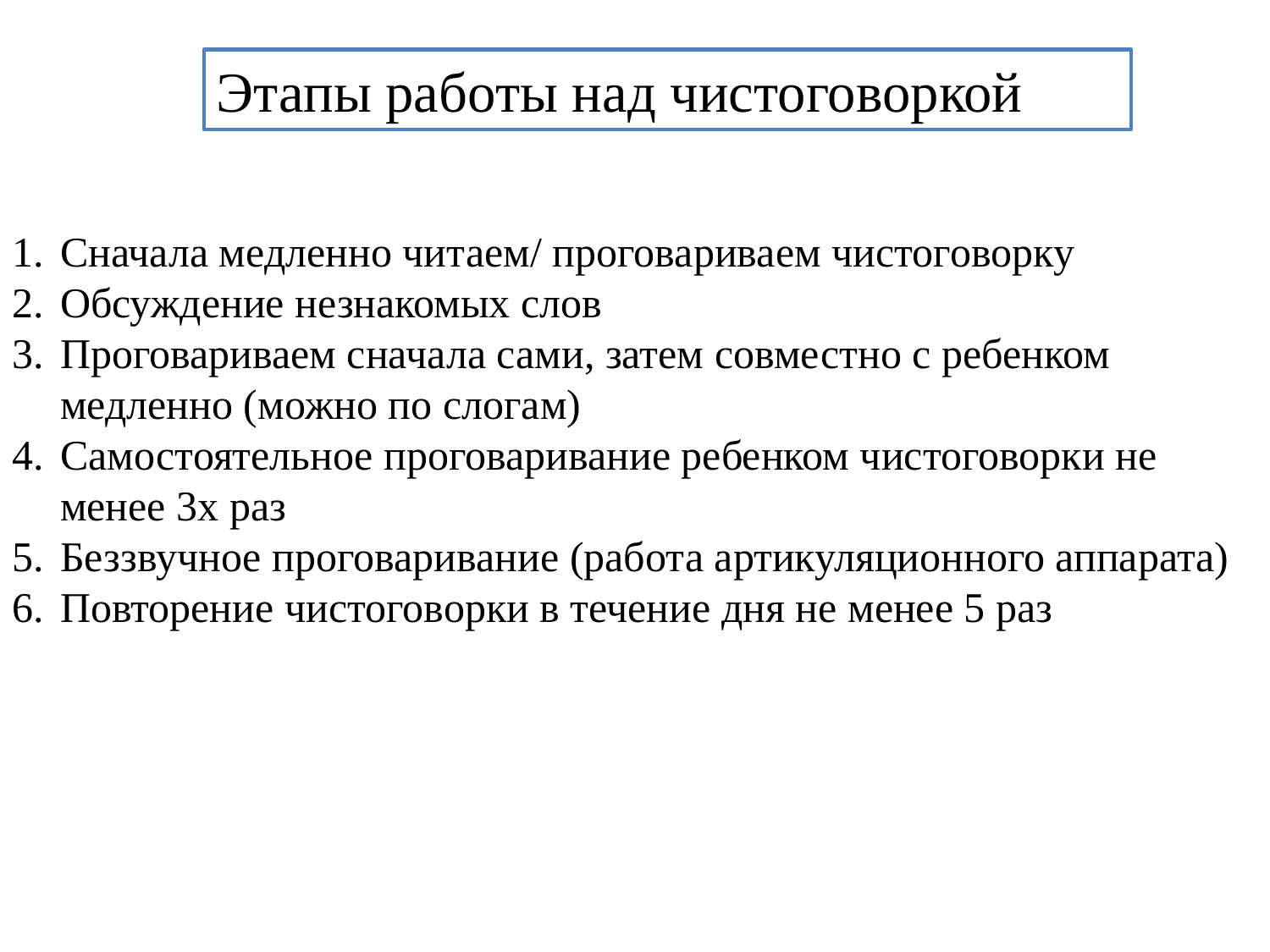

Этапы работы над чистоговоркой
Сначала медленно читаем/ проговариваем чистоговорку
Обсуждение незнакомых слов
Проговариваем сначала сами, затем совместно с ребенком медленно (можно по слогам)
Самостоятельное проговаривание ребенком чистоговорки не менее 3х раз
Беззвучное проговаривание (работа артикуляционного аппарата)
Повторение чистоговорки в течение дня не менее 5 раз